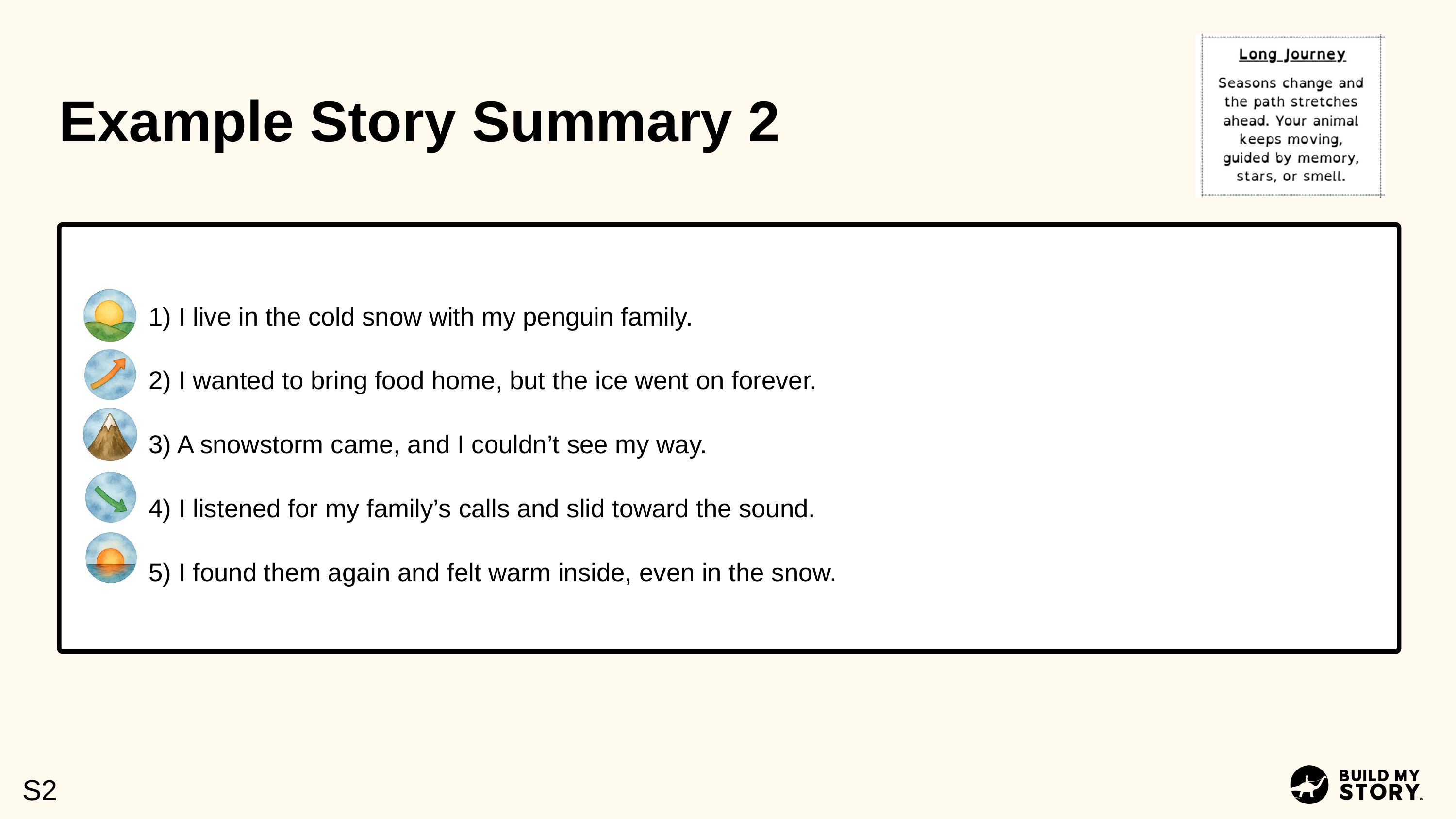

Example Story Summary 2

1) I live in the cold snow with my penguin family.
2) I wanted to bring food home, but the ice went on forever.
3) A snowstorm came, and I couldn’t see my way.
4) I listened for my family’s calls and slid toward the sound.
5) I found them again and felt warm inside, even in the snow.

S2